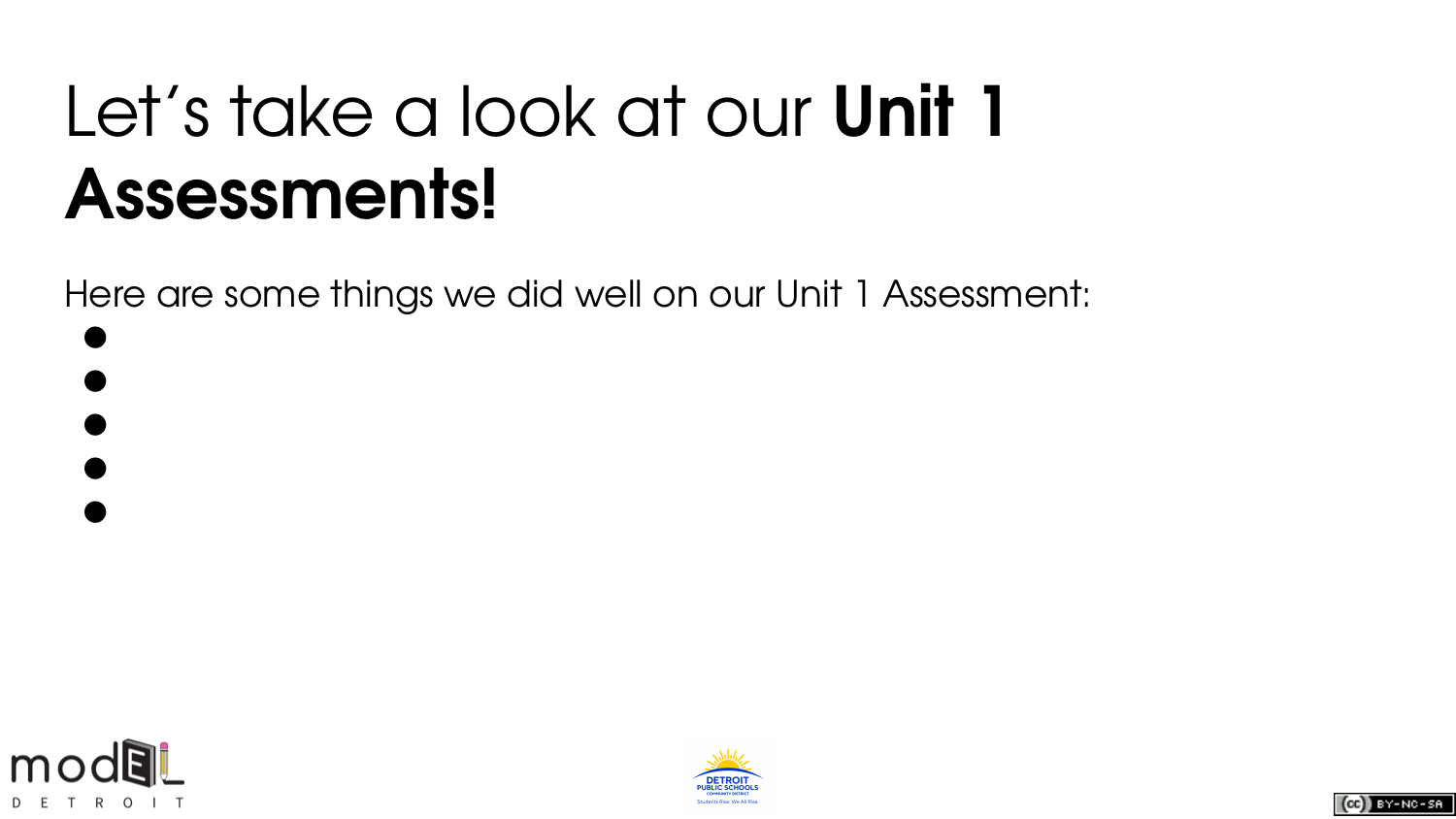

# Let’s take a look at our Unit 1 Assessments!
Here are some things we did well on our Unit 1 Assessment: